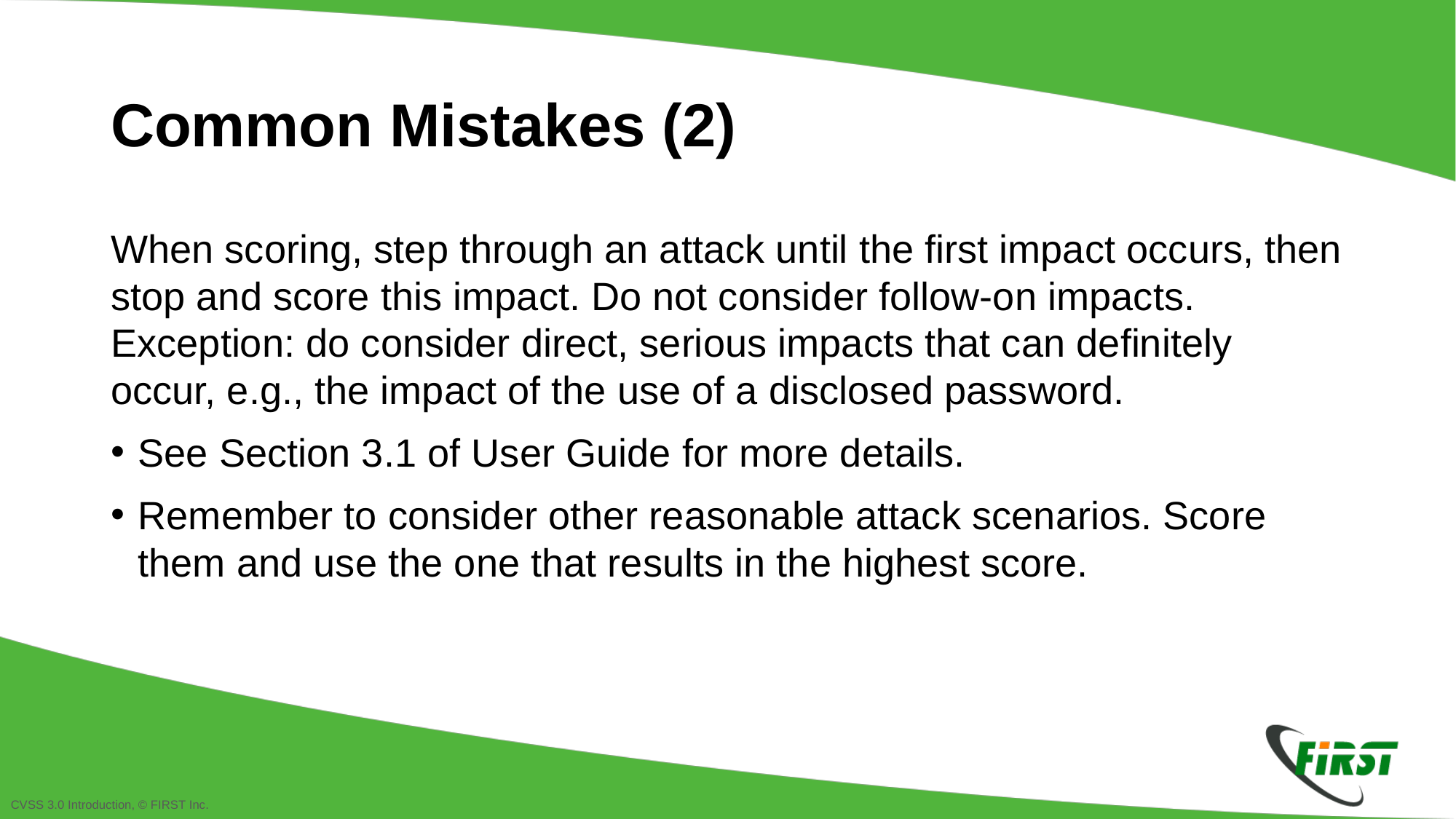

Common Mistakes (2)
When scoring, step through an attack until the first impact occurs, then stop and score this impact. Do not consider follow-on impacts.
Exception: do consider direct, serious impacts that can definitely occur, e.g., the impact of the use of a disclosed password.
See Section 3.1 of User Guide for more details.
Remember to consider other reasonable attack scenarios. Score them and use the one that results in the highest score.